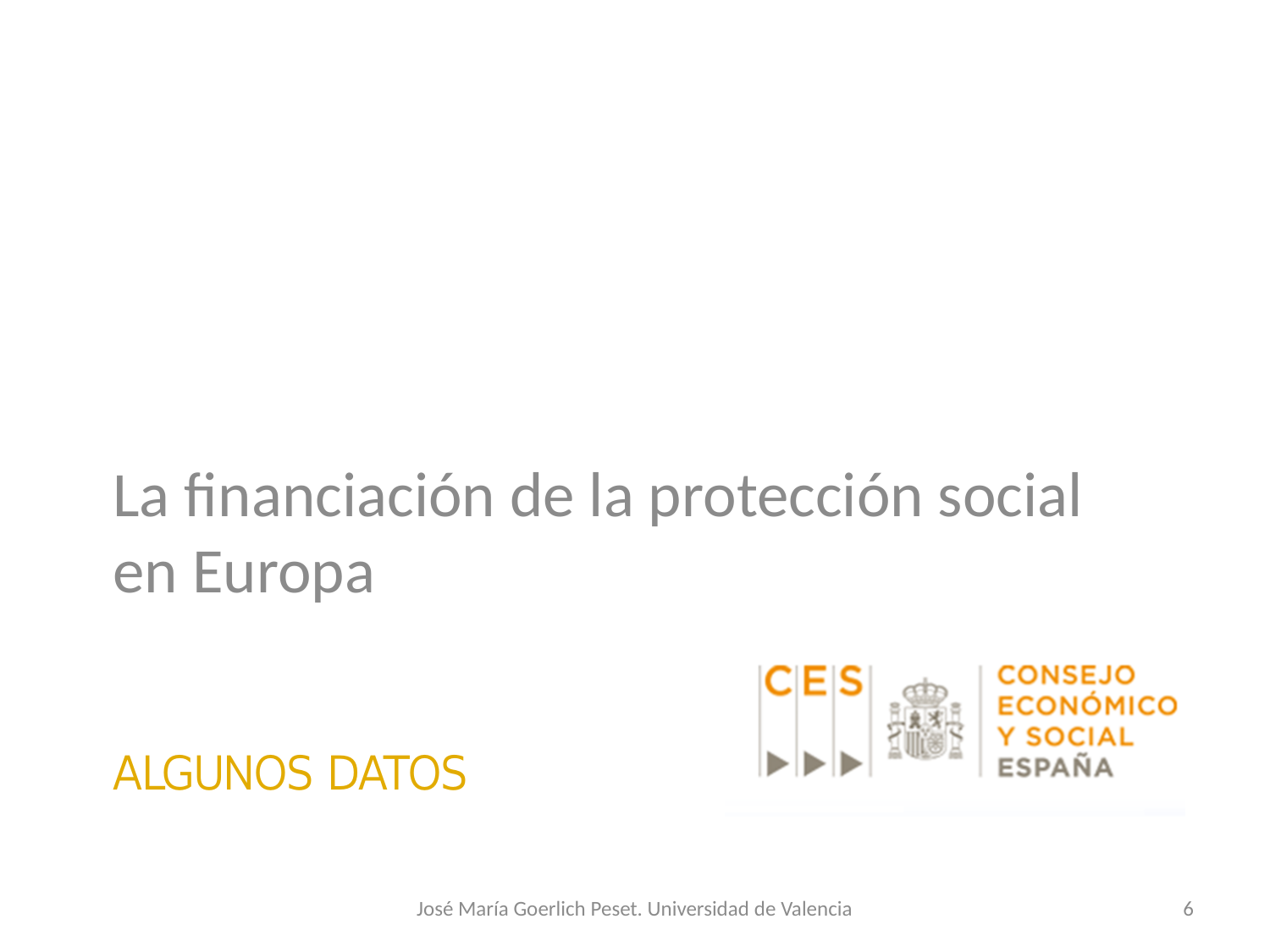

La financiación de la protección social
en Europa
# Algunos datos
José María Goerlich Peset. Universidad de Valencia
6